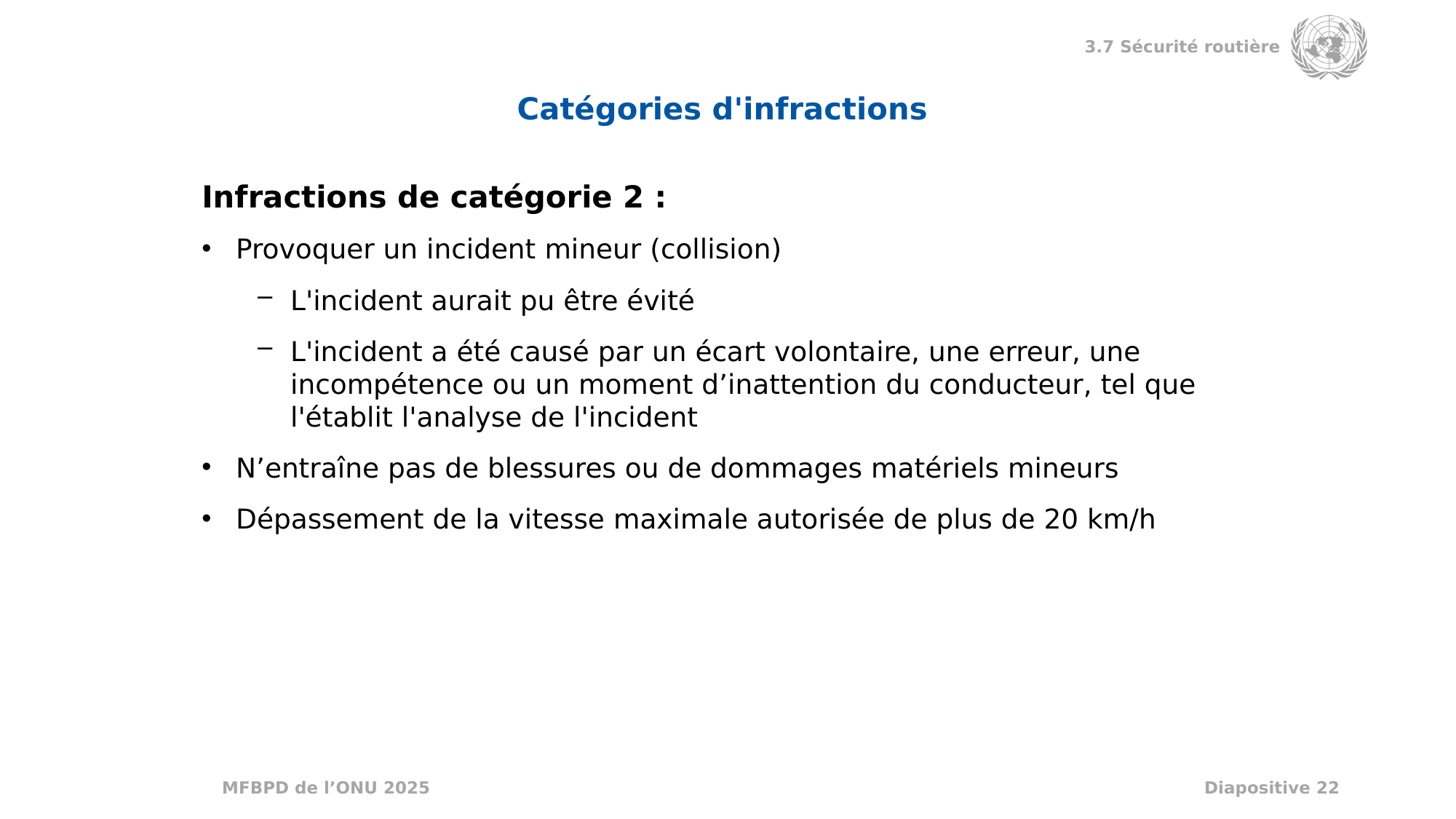

Catégories d'infractions
Infractions de catégorie 2 :
Provoquer un incident mineur (collision)
L'incident aurait pu être évité
L'incident a été causé par un écart volontaire, une erreur, une incompétence ou un moment d’inattention du conducteur, tel que l'établit l'analyse de l'incident
N’entraîne pas de blessures ou de dommages matériels mineurs
Dépassement de la vitesse maximale autorisée de plus de 20 km/h